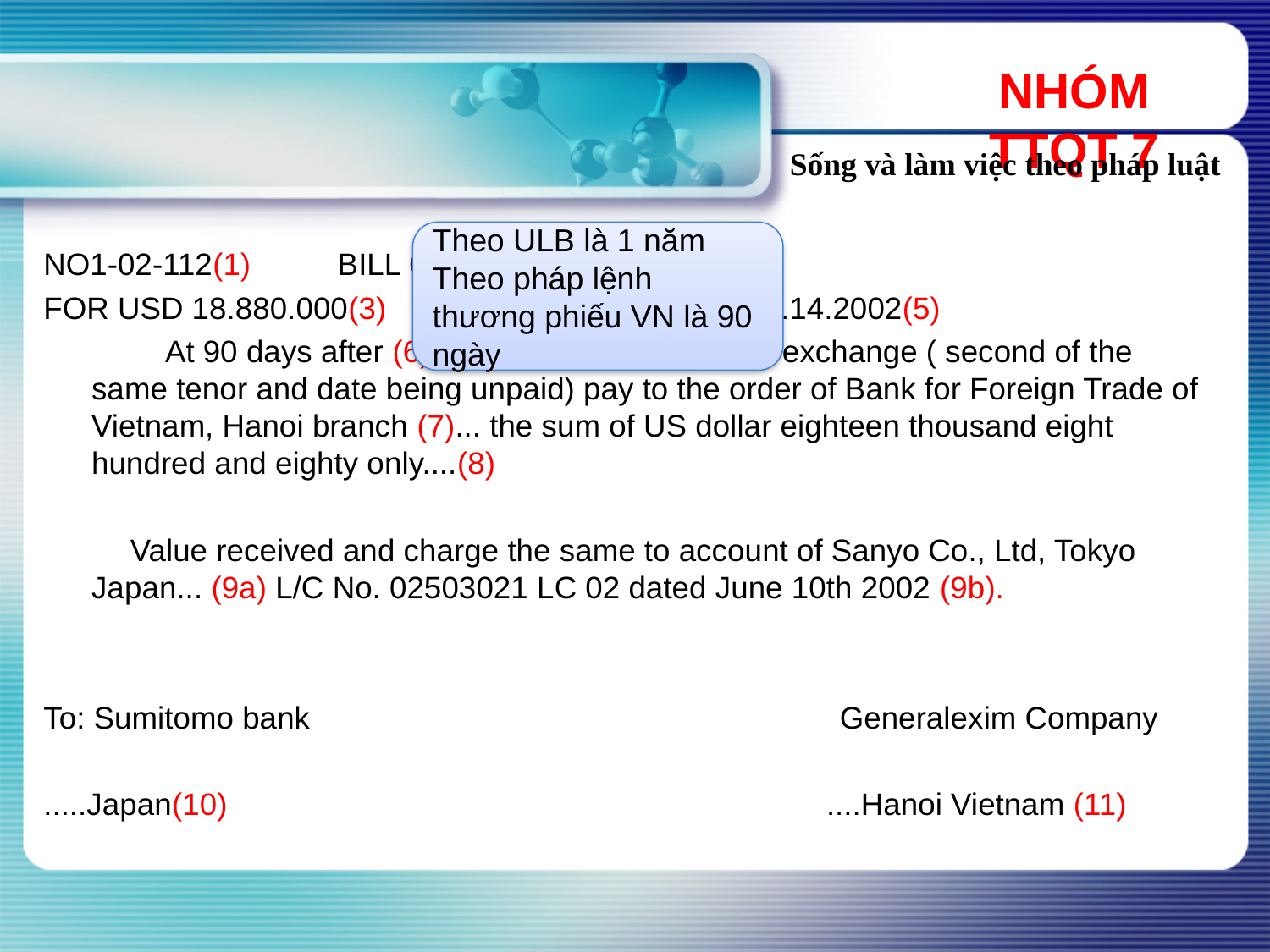

NHÓM TTQT 7
Sống và làm việc theo pháp luật
Theo ULB là 1 năm
Theo pháp lệnh thương phiếu VN là 90 ngày
NO1-02-112(1)          BILL OF EXCHANGE(2)
FOR USD 18.880.000(3)               (4) HANOI       SEP.14.2002(5)
              At 90 days after (6)... sight of this First bill of exchange ( second of the same tenor and date being unpaid) pay to the order of Bank for Foreign Trade of Vietnam, Hanoi branch (7)... the sum of US dollar eighteen thousand eight hundred and eighty only....(8)

          Value received and charge the same to account of Sanyo Co., Ltd, Tokyo Japan... (9a) L/C No. 02503021 LC 02 dated June 10th 2002 (9b).

To: Sumitomo bank                                                             Generalexim Company

.....Japan(10)                                                                     ....Hanoi Vietnam (11)